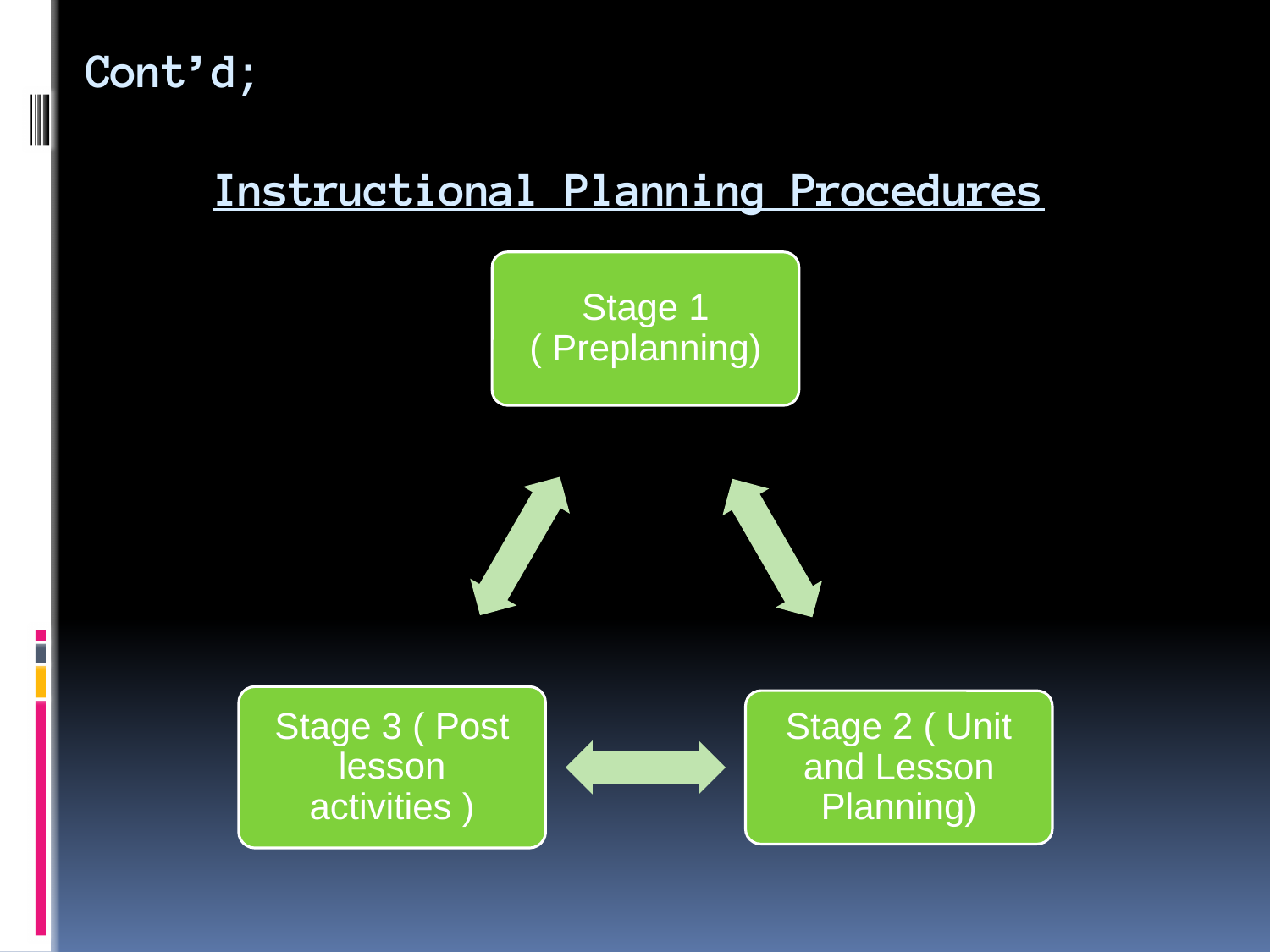

# Cont’d; Instructional Planning Procedures
Stage 1 ( Preplanning)

Stage 2 ( Unit and Lesson Planning)

Stage 3 ( Post lesson activities )